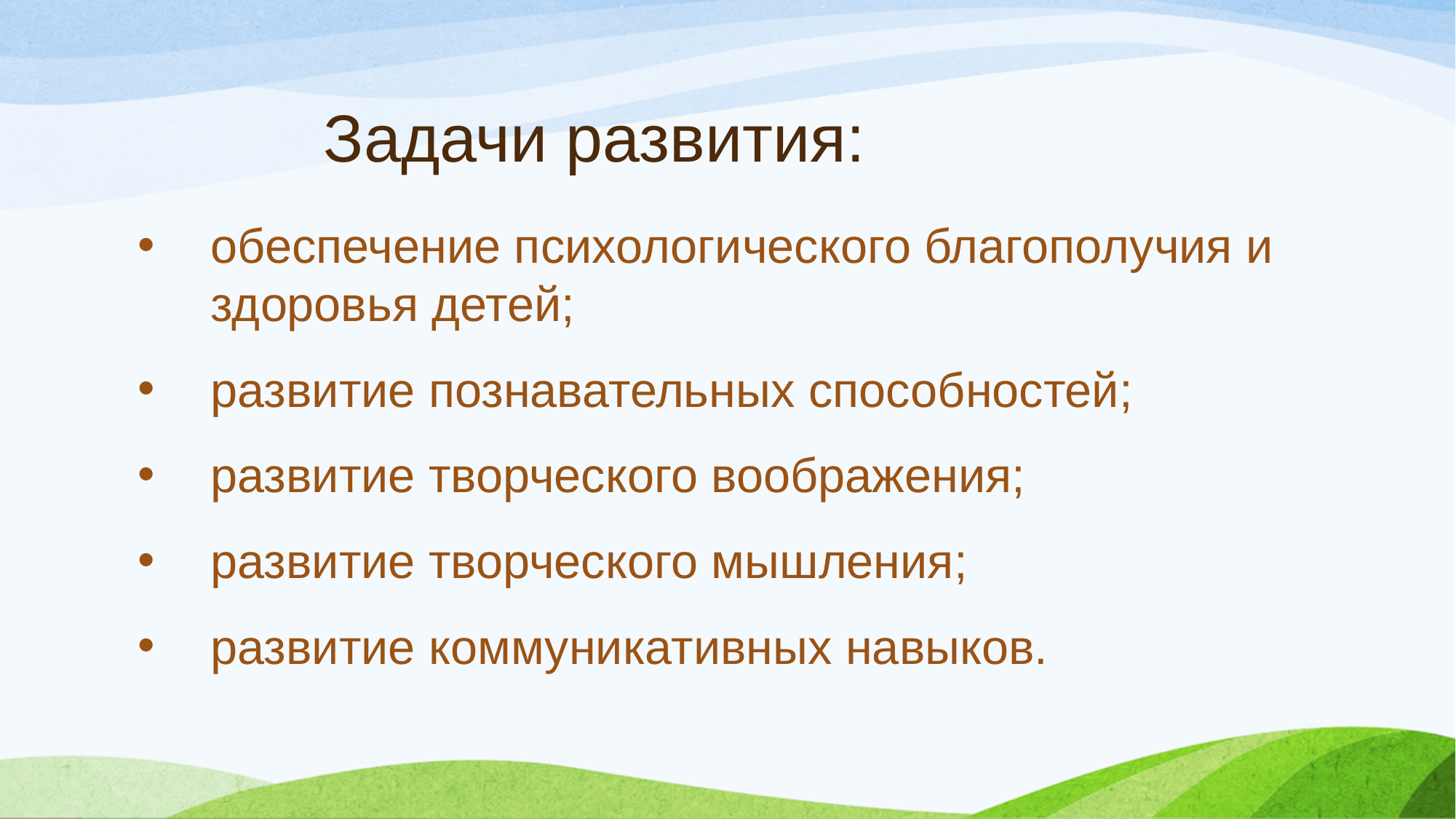

# Задачи развития:
обеспечение психологического благополучия и здоровья детей;
развитие познавательных способностей;
развитие творческого воображения;
развитие творческого мышления;
развитие коммуникативных навыков.